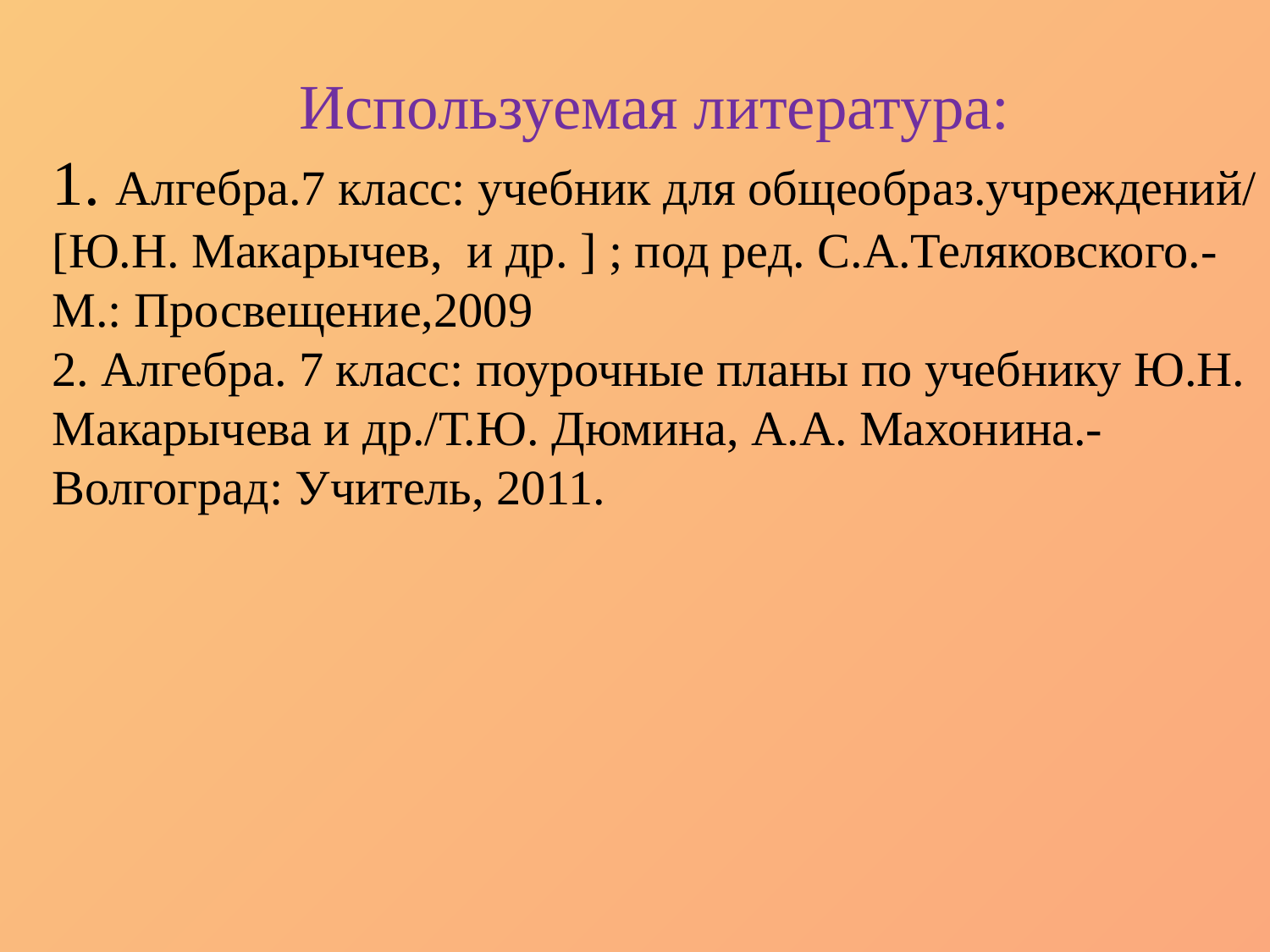

Используемая литература:
1. Алгебра.7 класс: учебник для общеобраз.учреждений/ [Ю.Н. Макарычев,  и др. ] ; под ред. С.А.Теляковского.- М.: Просвещение,2009
2. Алгебра. 7 класс: поурочные планы по учебнику Ю.Н. Макарычева и др./Т.Ю. Дюмина, А.А. Махонина.- Волгоград: Учитель, 2011.